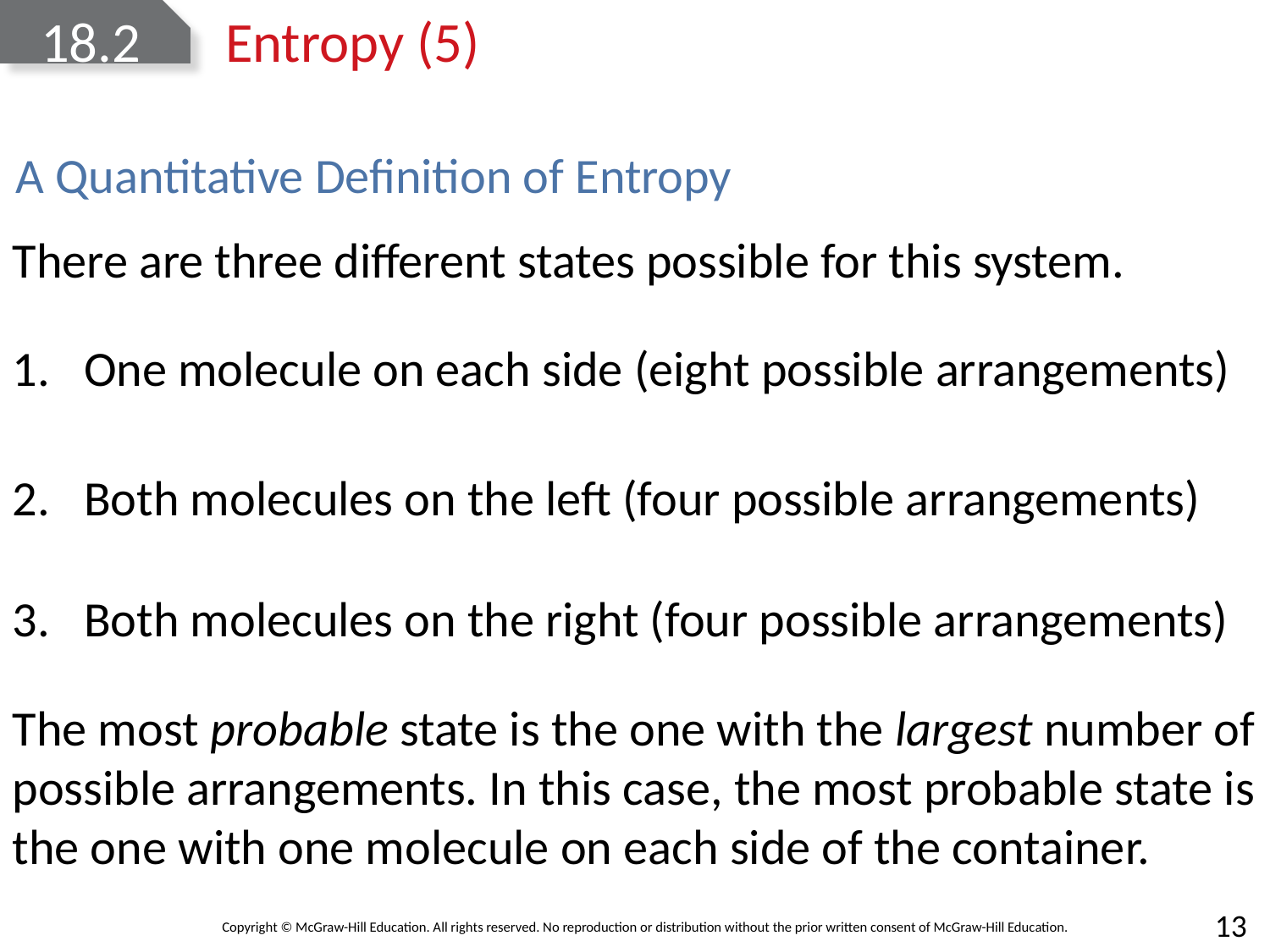

# 18.2	Entropy (5)
A Quantitative Definition of Entropy
There are three different states possible for this system.
One molecule on each side (eight possible arrangements)
Both molecules on the left (four possible arrangements)
Both molecules on the right (four possible arrangements)
The most probable state is the one with the largest number of possible arrangements. In this case, the most probable state is the one with one molecule on each side of the container.